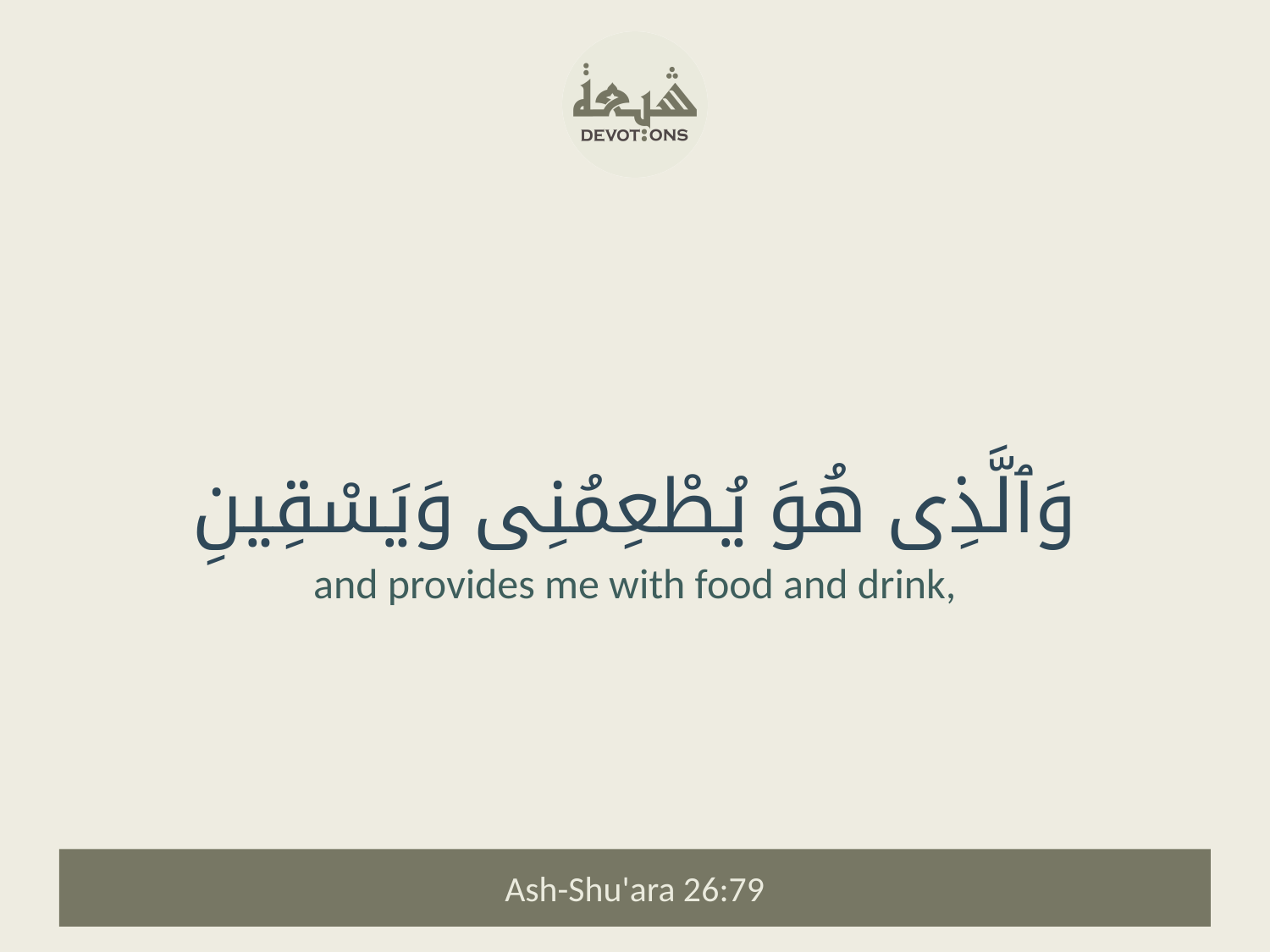

وَٱلَّذِى هُوَ يُطْعِمُنِى وَيَسْقِينِ
and provides me with food and drink,
Ash-Shu'ara 26:79